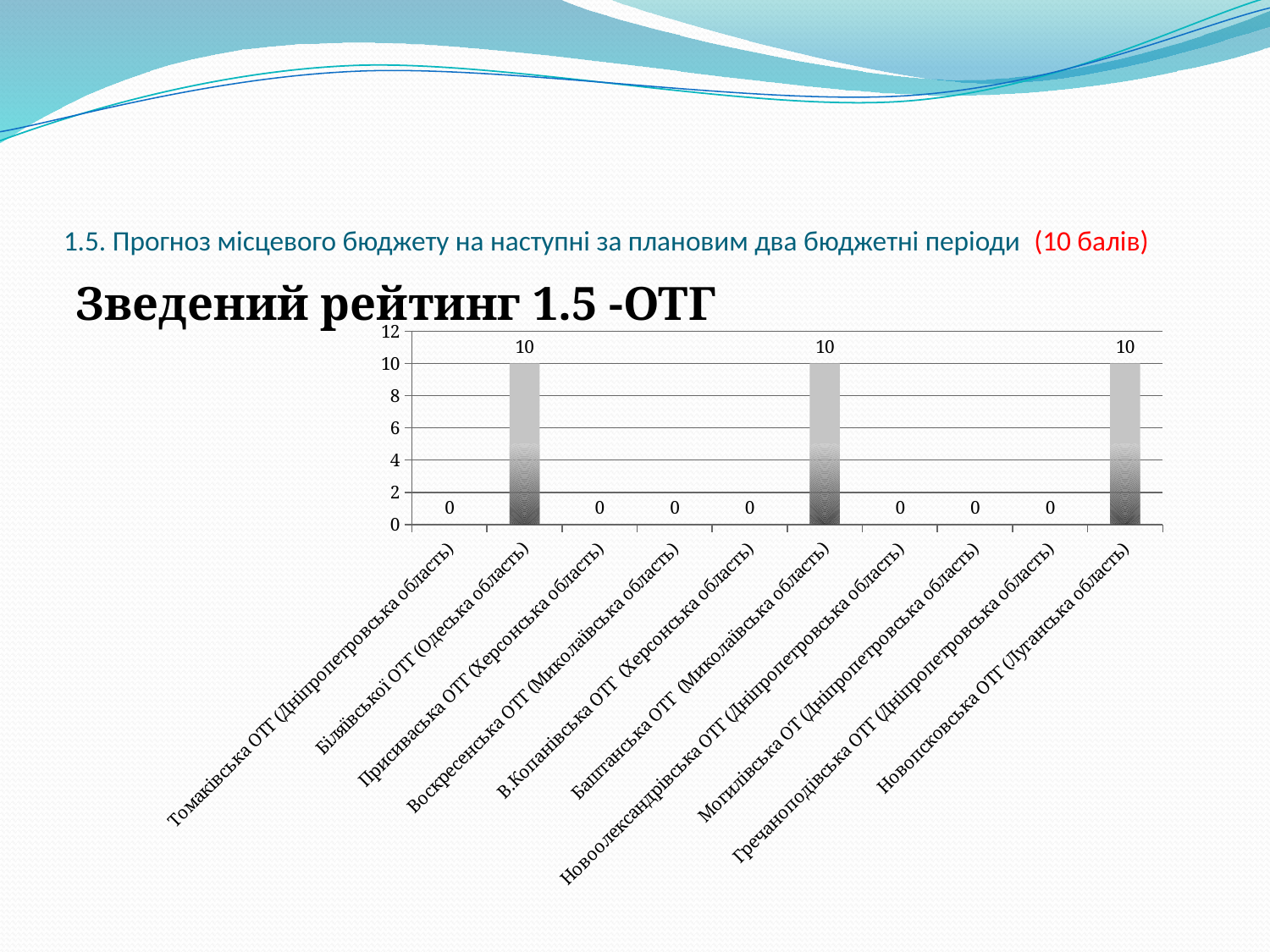

# 1.5. Прогноз місцевого бюджету на наступні за плановим два бюджетні періоди  (10 балів)
Зведений рейтинг 1.5 -ОТГ

### Chart

| Category |  |
|---|---|
| Томаківська ОТГ (Дніпропетровська область) | 0.0 |
| Біляївської ОТГ (Одеська область) | 10.0 |
|  Присиваська ОТГ (Херсонська область) | 0.0 |
|  Воскресенська ОТГ (Миколаївська область) | 0.0 |
| В.Копанівська ОТГ  (Херсонська область) | 0.0 |
| Баштанська ОТГ  (Миколаївська область) | 10.0 |
| Новоолександрівська ОТГ (Дніпропетровська область) | 0.0 |
| Могилівська ОТ (Дніпропетровська область) | 0.0 |
| Гречаноподівська ОТГ (Дніпропетровська область) | 0.0 |
| Новопсковська ОТГ (Луганська область) | 10.0 |